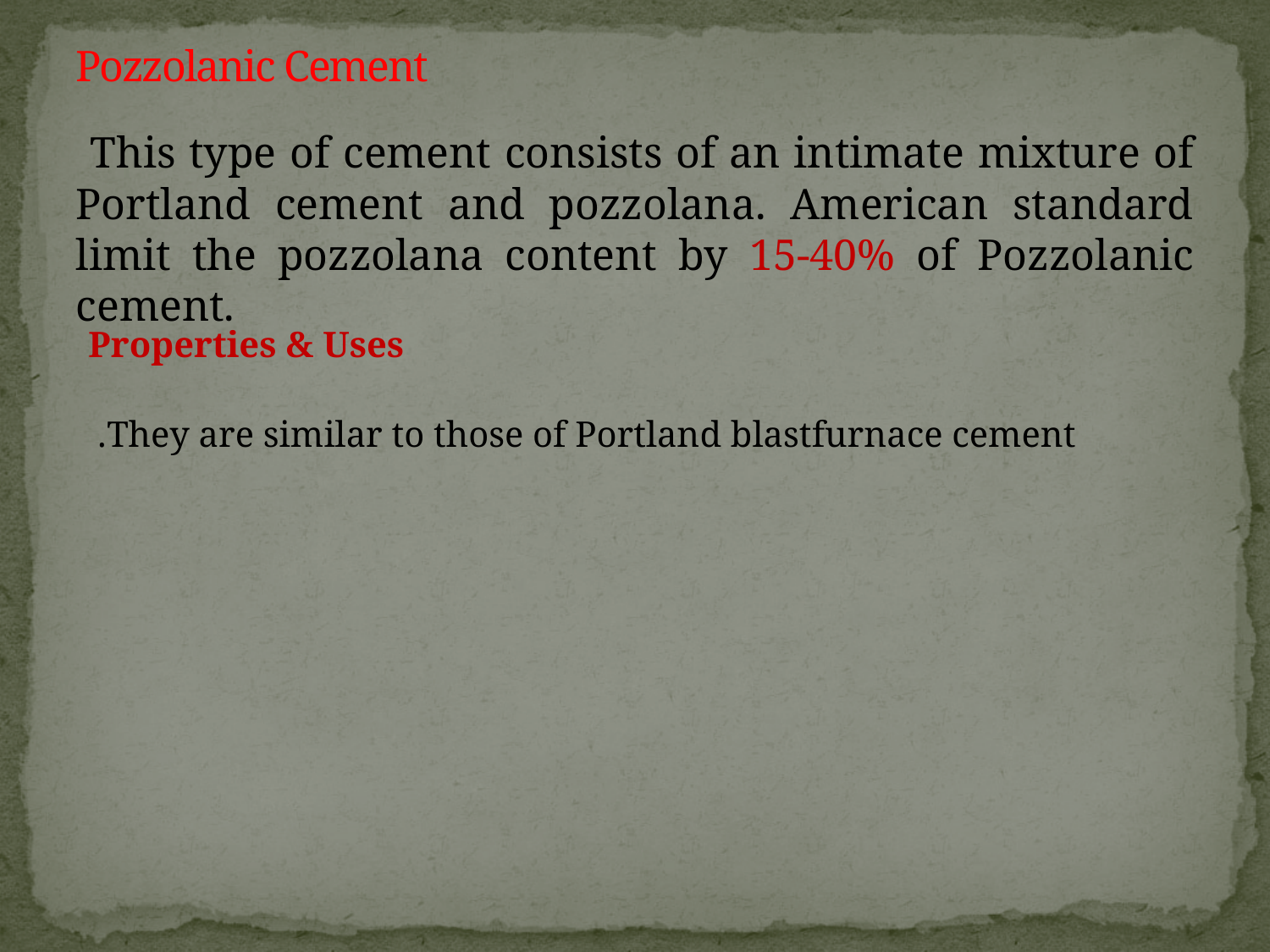

# Pozzolanic Cement
 This type of cement consists of an intimate mixture of Portland cement and pozzolana. American standard limit the pozzolana content by 15-40% of Pozzolanic cement.

Properties & Uses
They are similar to those of Portland blastfurnace cement.